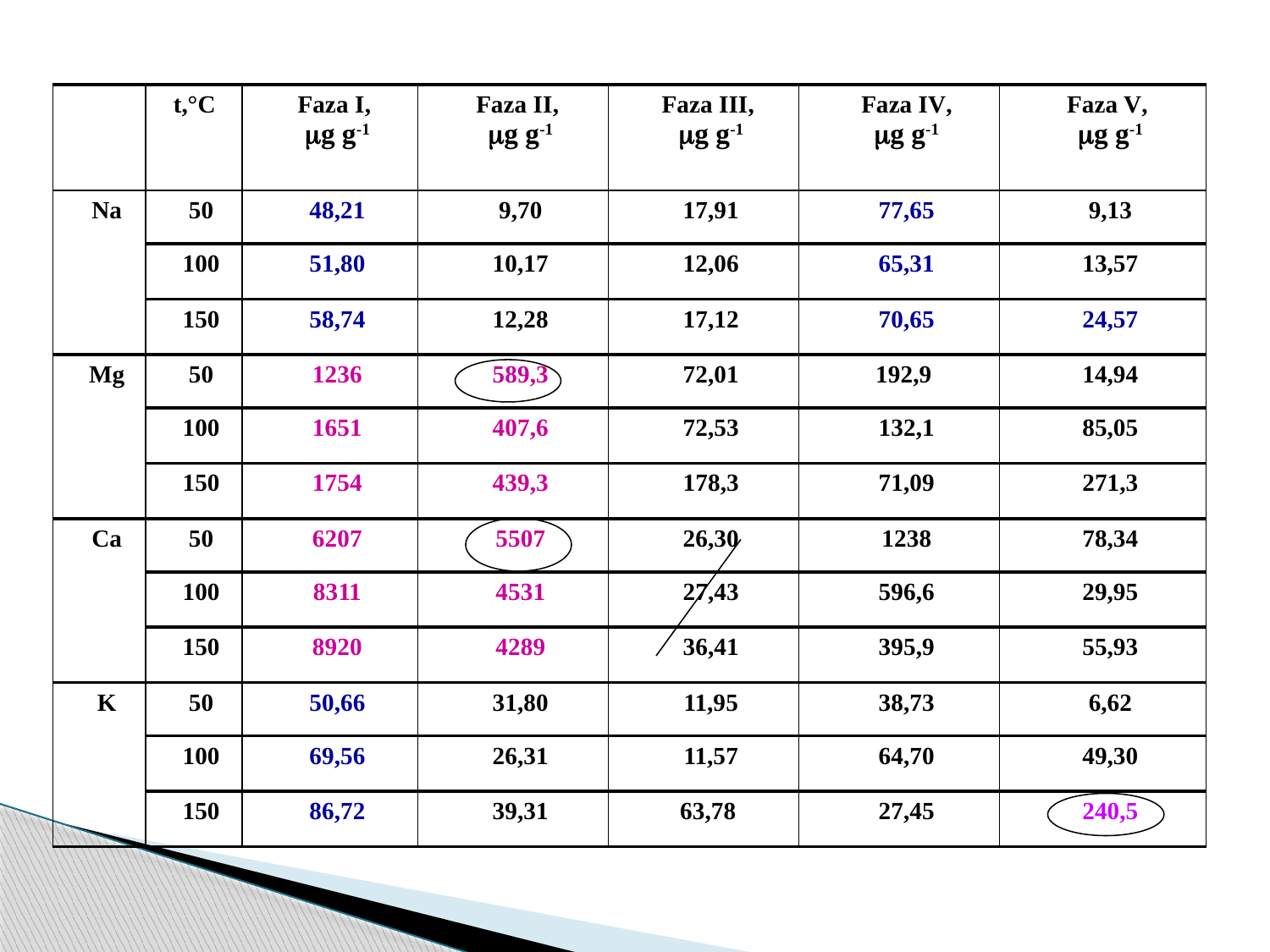

|  | t,°C | Faza I, μg g-1 | Faza II, μg g-1 | Faza III, μg g-1 | Faza IV, μg g-1 | Faza V, μg g-1 |
| --- | --- | --- | --- | --- | --- | --- |
| Na | 50 | 48,21 | 9,70 | 17,91 | 77,65 | 9,13 |
|  | 100 | 51,80 | 10,17 | 12,06 | 65,31 | 13,57 |
|  | 150 | 58,74 | 12,28 | 17,12 | 70,65 | 24,57 |
| Mg | 50 | 1236 | 589,3 | 72,01 | 192,9 | 14,94 |
|  | 100 | 1651 | 407,6 | 72,53 | 132,1 | 85,05 |
|  | 150 | 1754 | 439,3 | 178,3 | 71,09 | 271,3 |
| Ca | 50 | 6207 | 5507 | 26,30 | 1238 | 78,34 |
|  | 100 | 8311 | 4531 | 27,43 | 596,6 | 29,95 |
|  | 150 | 8920 | 4289 | 36,41 | 395,9 | 55,93 |
| K | 50 | 50,66 | 31,80 | 11,95 | 38,73 | 6,62 |
|  | 100 | 69,56 | 26,31 | 11,57 | 64,70 | 49,30 |
|  | 150 | 86,72 | 39,31 | 63,78 | 27,45 | 240,5 |